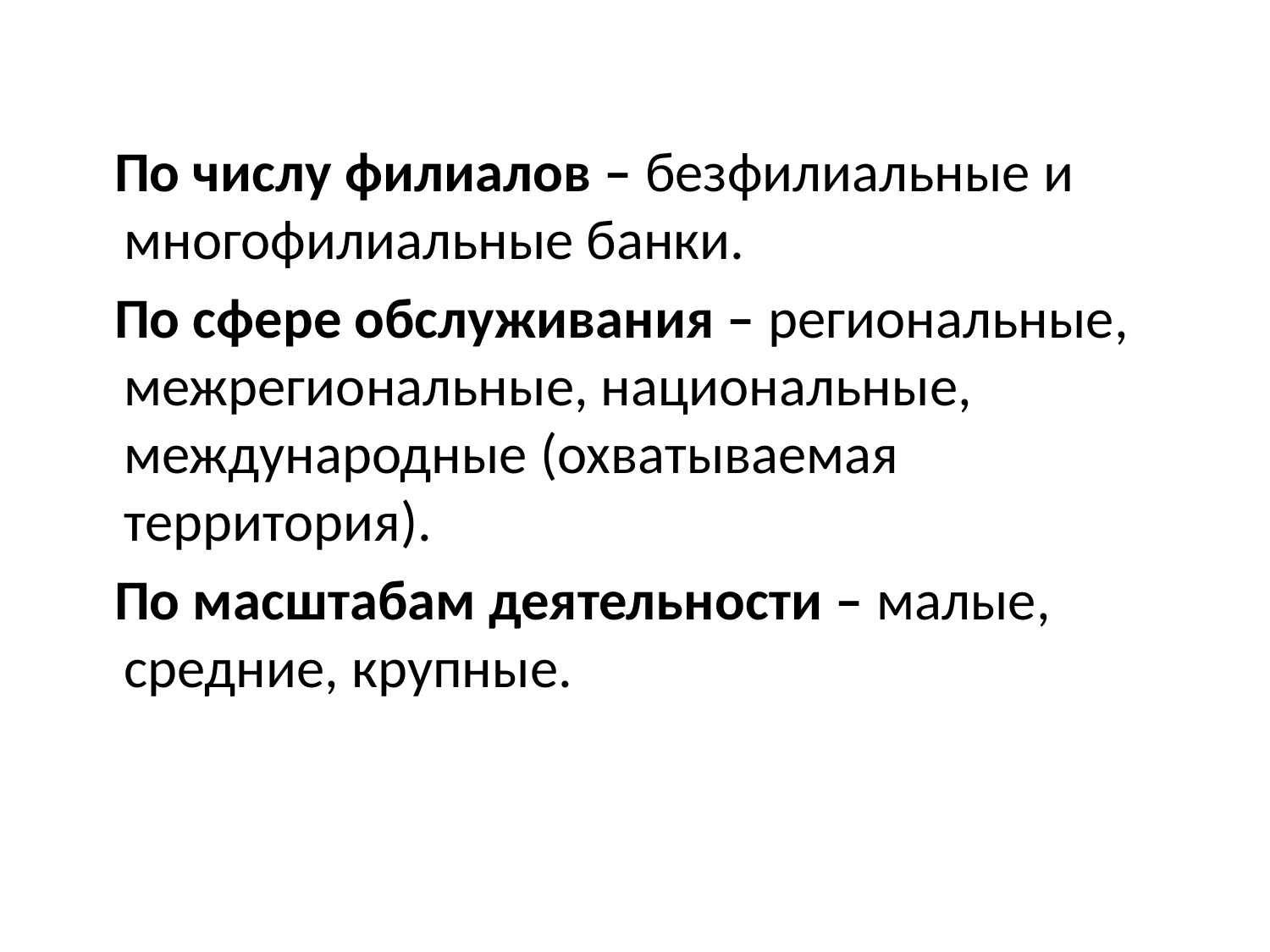

#
   По числу филиалов – безфилиальные и многофилиальные банки.
   По сфере обслуживания – региональные, межрегиональные, национальные, международные (охватываемая территория).
   По масштабам деятельности – малые, средние, крупные.